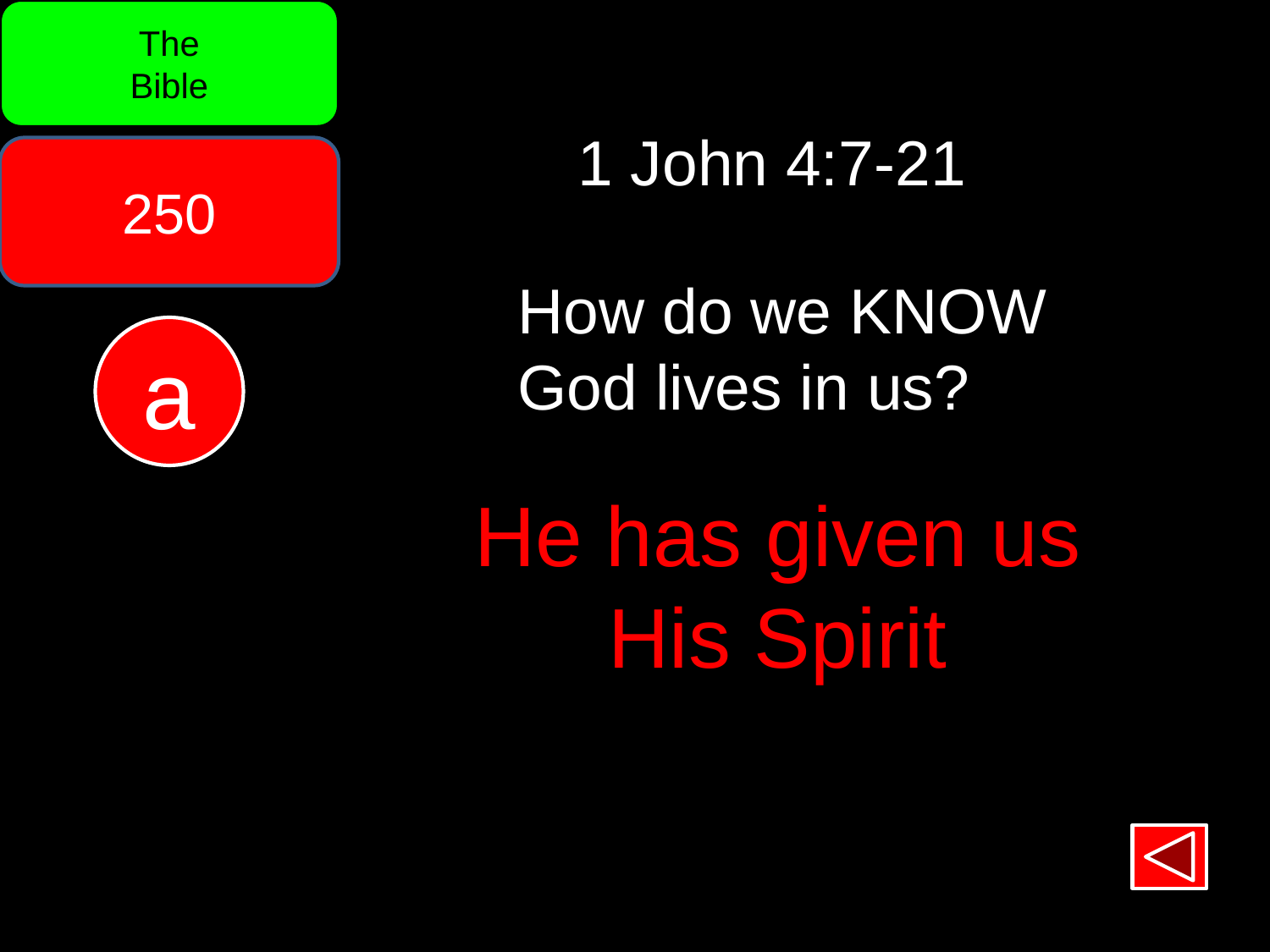

The
Bible
1 John 4:7-21
250
How do we KNOW
God lives in us?
a
He has given us
His Spirit